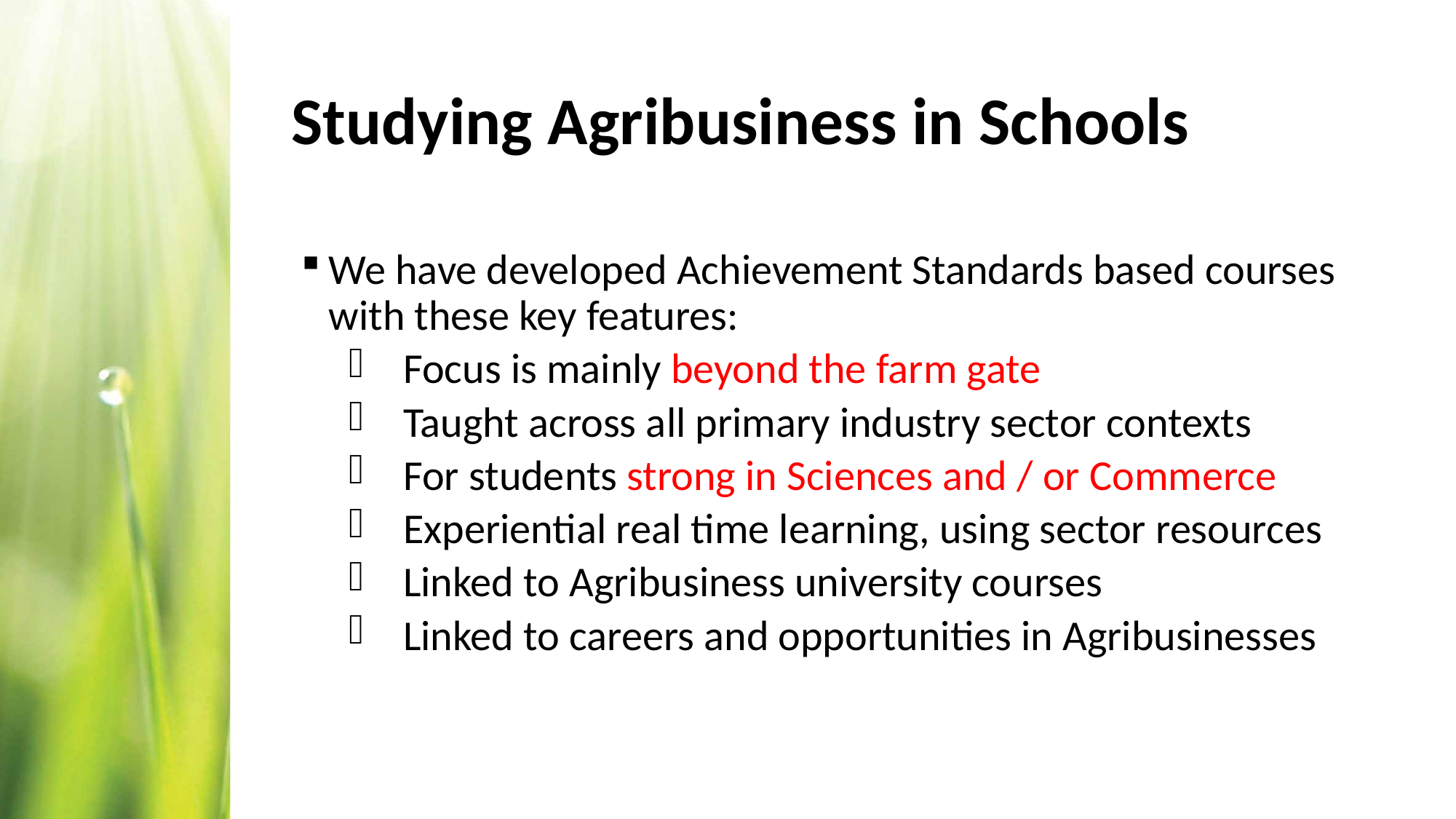

# Studying Agribusiness in Schools

We have developed Achievement Standards based courses with these key features:
Focus is mainly beyond the farm gate
Taught across all primary industry sector contexts
For students strong in Sciences and / or Commerce
Experiential real time learning, using sector resources
Linked to Agribusiness university courses
Linked to careers and opportunities in Agribusinesses